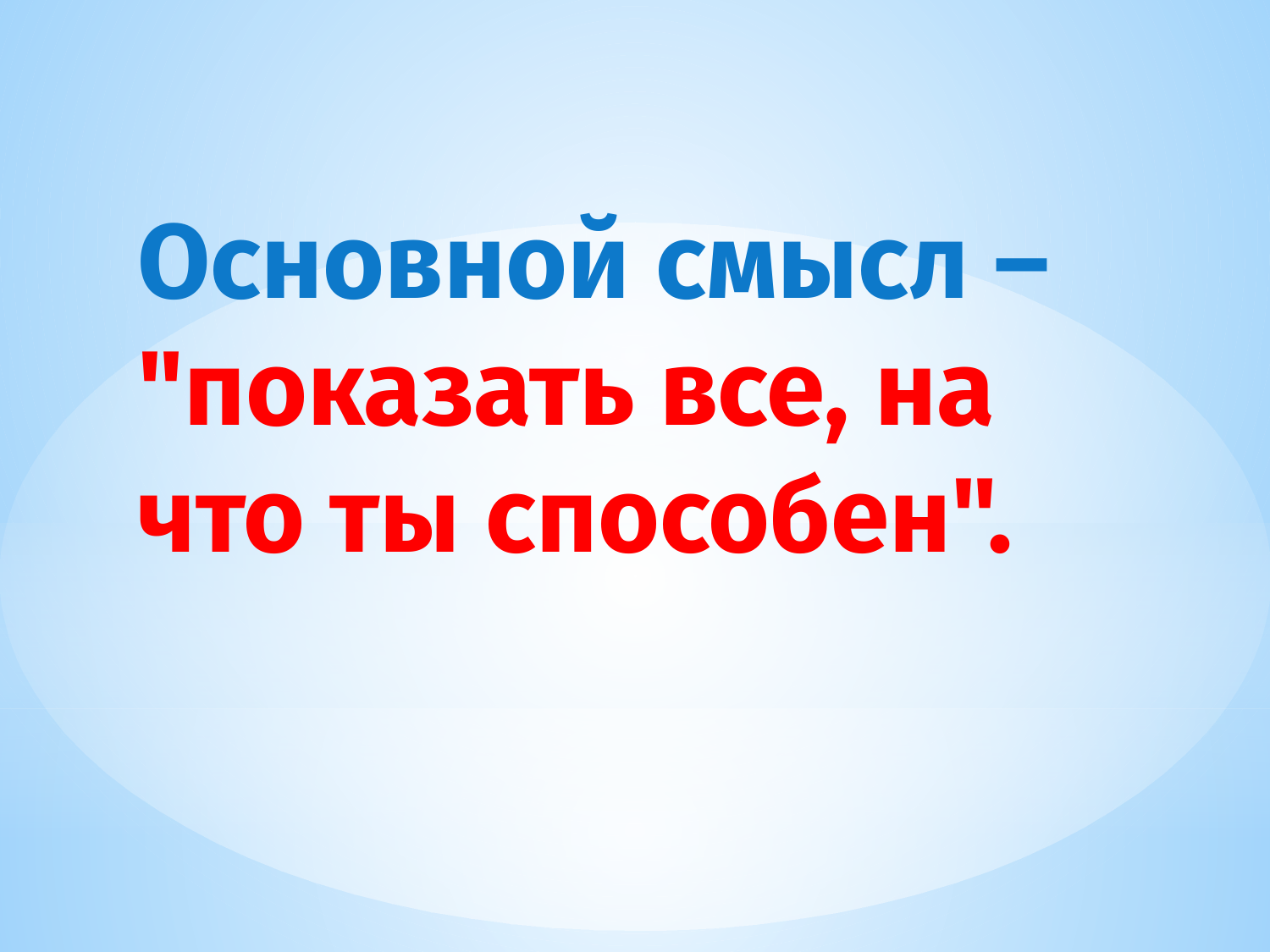

# Основной смысл – "показать все, на что ты способен".